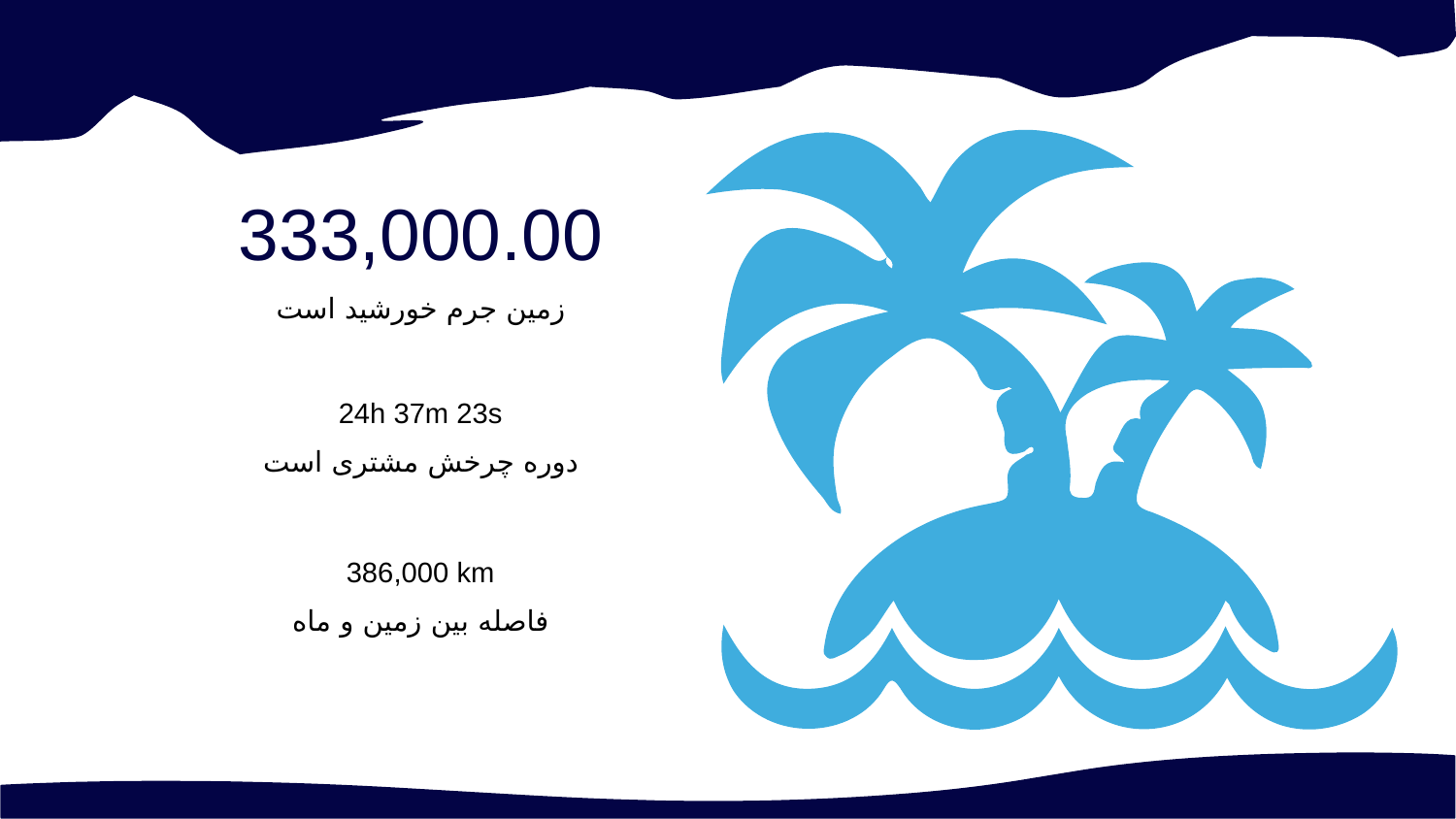

# 333,000.00
زمین جرم خورشید است
24h 37m 23s
دوره چرخش مشتری است
386,000 km
فاصله بین زمین و ماه